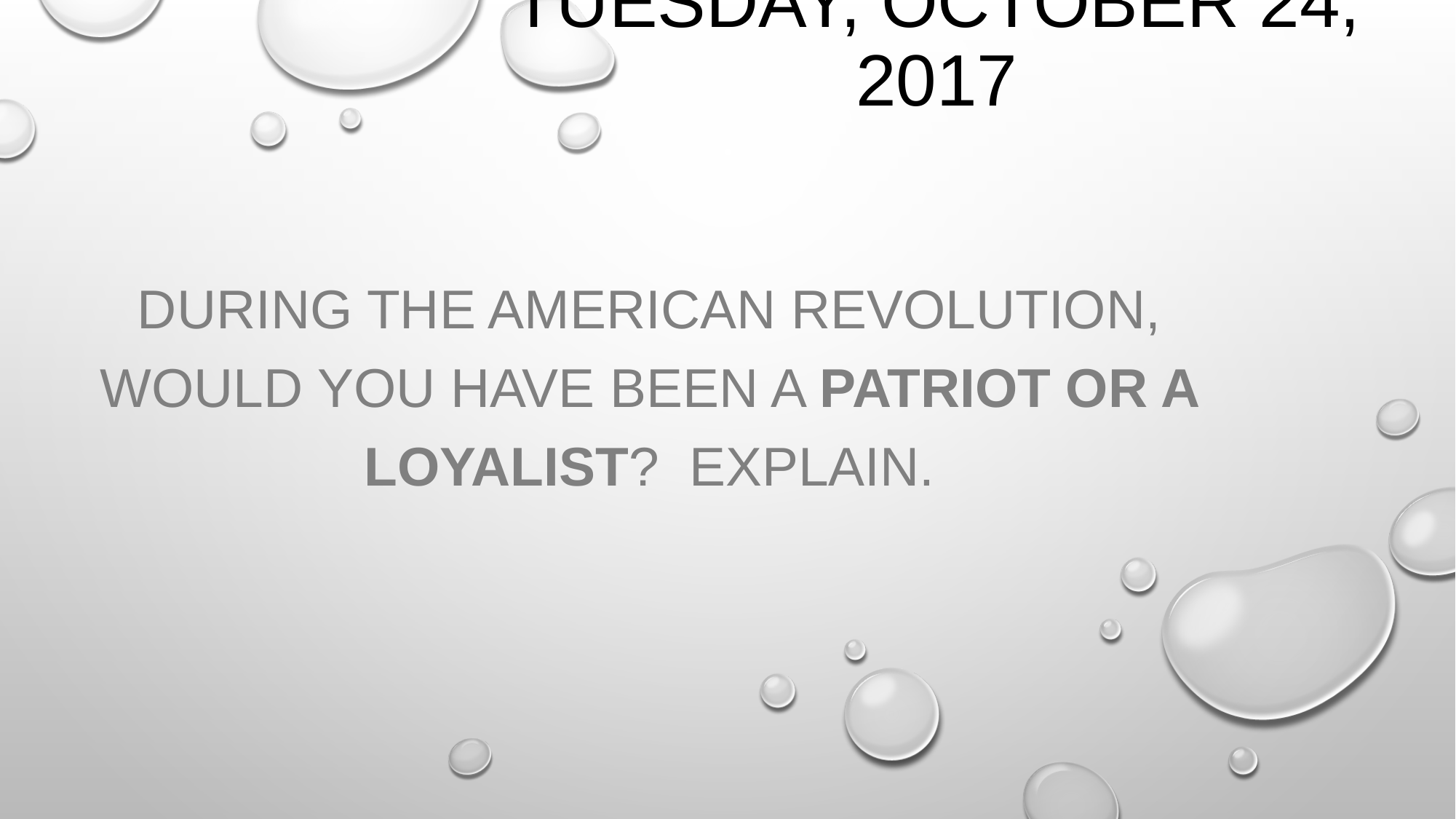

# Tuesday, October 24, 2017
During the American Revolution, Would you have been a patriot or a loyalist?  Explain.